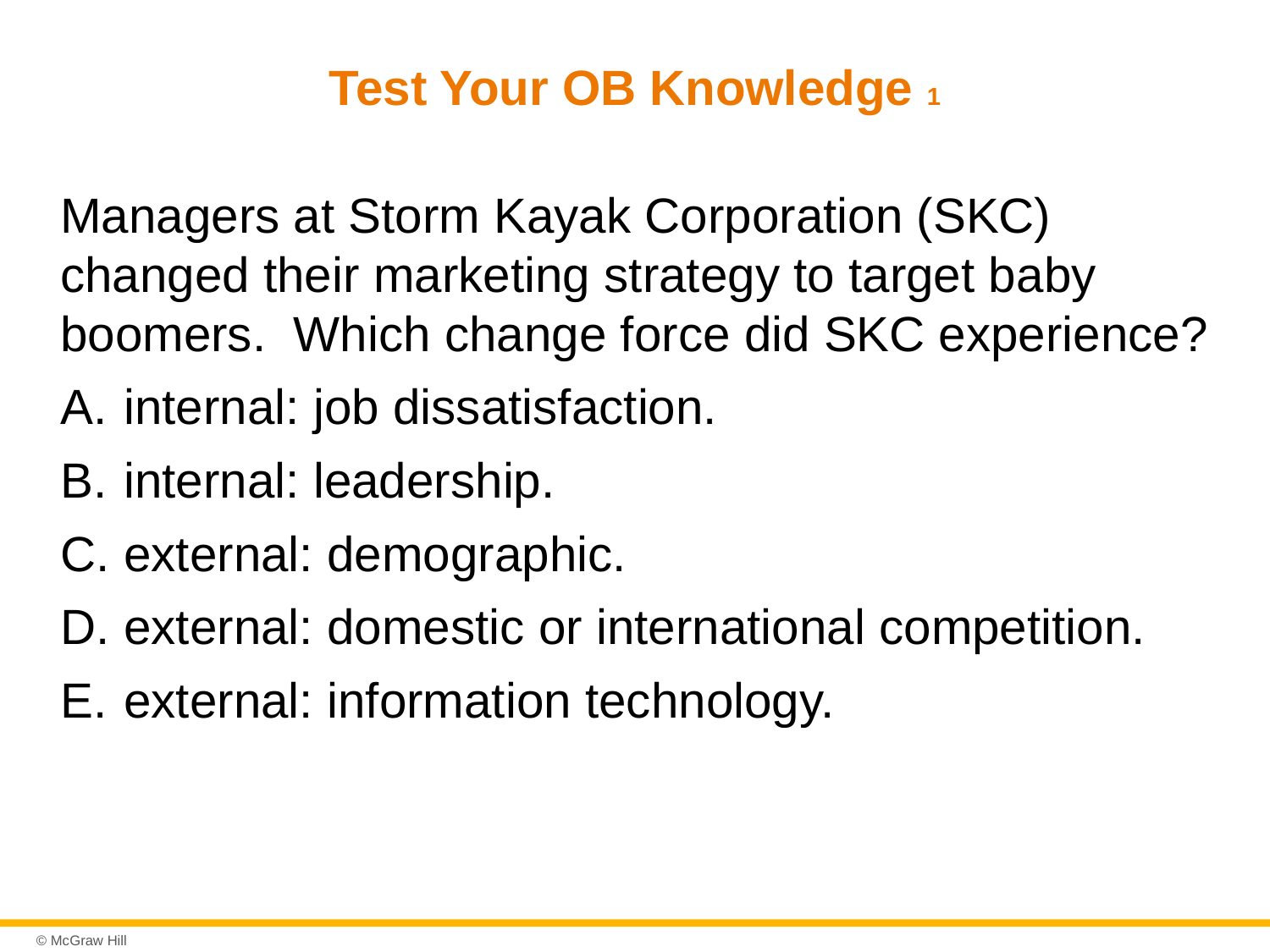

# Test Your OB Knowledge 1
Managers at Storm Kayak Corporation (SKC) changed their marketing strategy to target baby boomers.  Which change force did SKC experience?
internal: job dissatisfaction.
internal: leadership.
external: demographic.
external: domestic or international competition.
external: information technology.